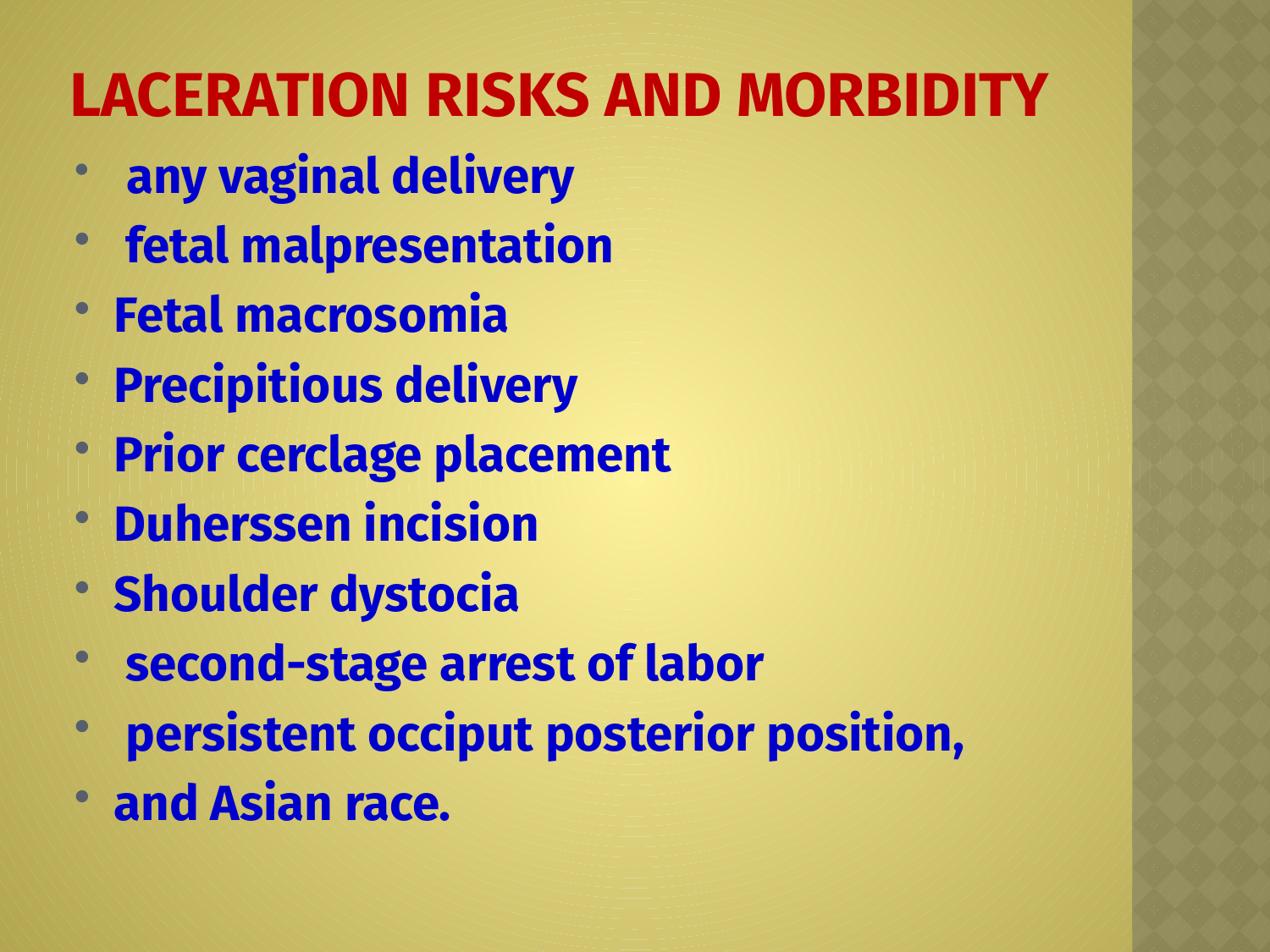

# Laceration Risks and Morbidity
 any vaginal delivery
 fetal malpresentation
Fetal macrosomia
Precipitious delivery
Prior cerclage placement
Duherssen incision
Shoulder dystocia
 second-stage arrest of labor
 persistent occiput posterior position,
and Asian race.